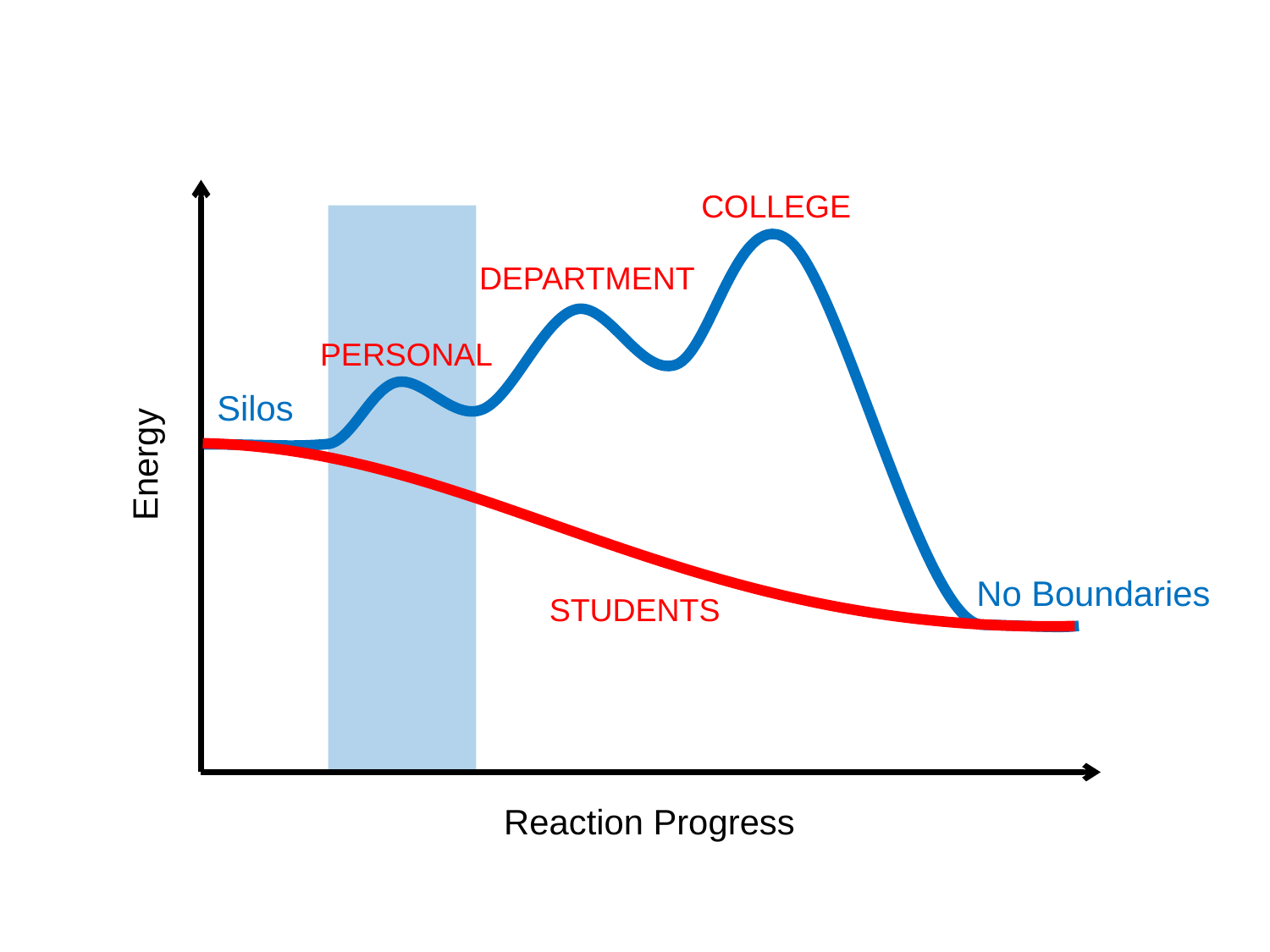

COLLEGE
DEPARTMENT
PERSONAL

Silos
No Boundaries
Energy

STUDENTS
Reaction Progress